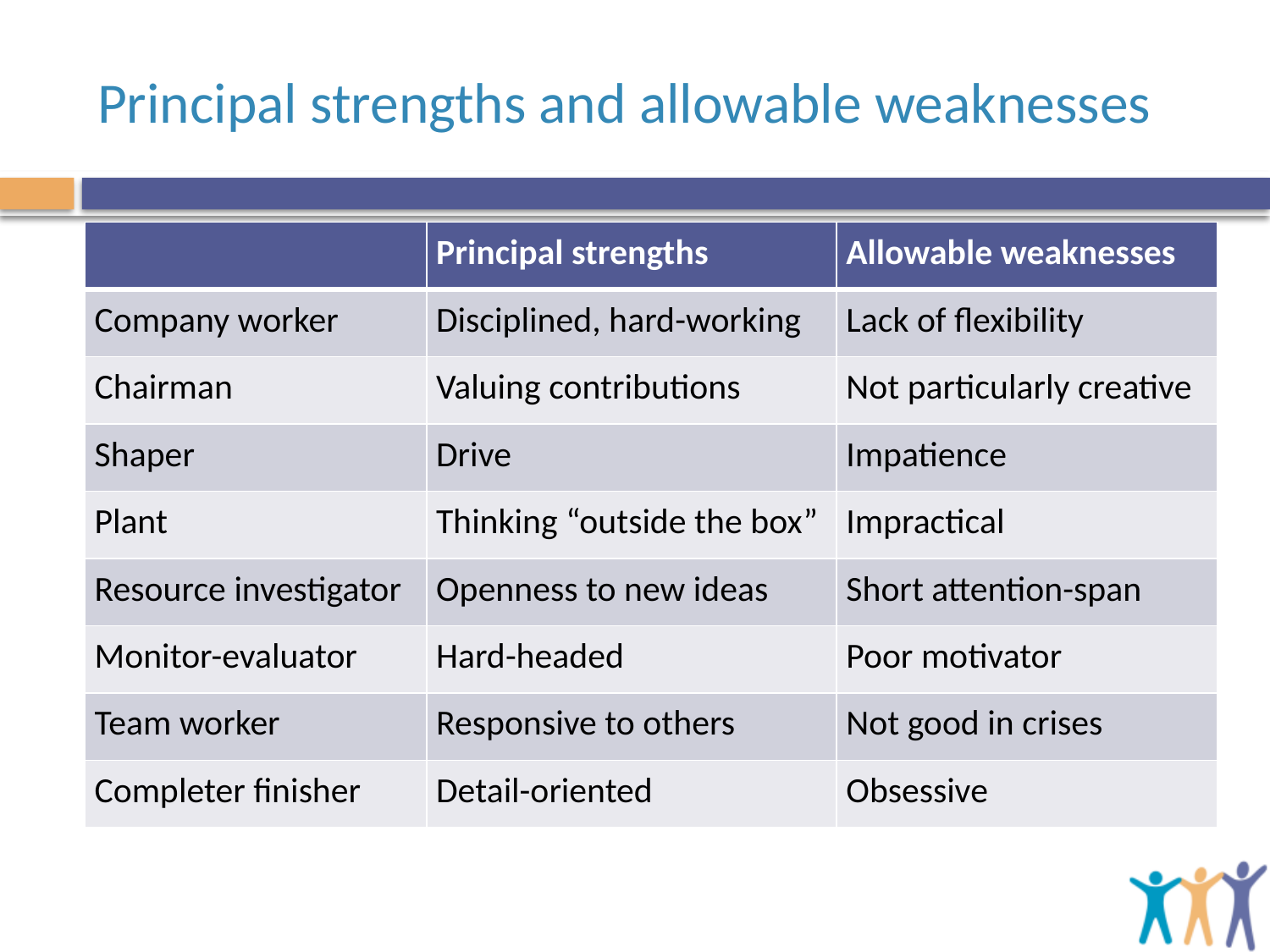

# Principal strengths and allowable weaknesses
|  | Principal strengths | Allowable weaknesses |
| --- | --- | --- |
| Company worker | Disciplined, hard-working | Lack of flexibility |
| Chairman | Valuing contributions | Not particularly creative |
| Shaper | Drive | Impatience |
| Plant | Thinking “outside the box” | Impractical |
| Resource investigator | Openness to new ideas | Short attention-span |
| Monitor-evaluator | Hard-headed | Poor motivator |
| Team worker | Responsive to others | Not good in crises |
| Completer finisher | Detail-oriented | Obsessive |